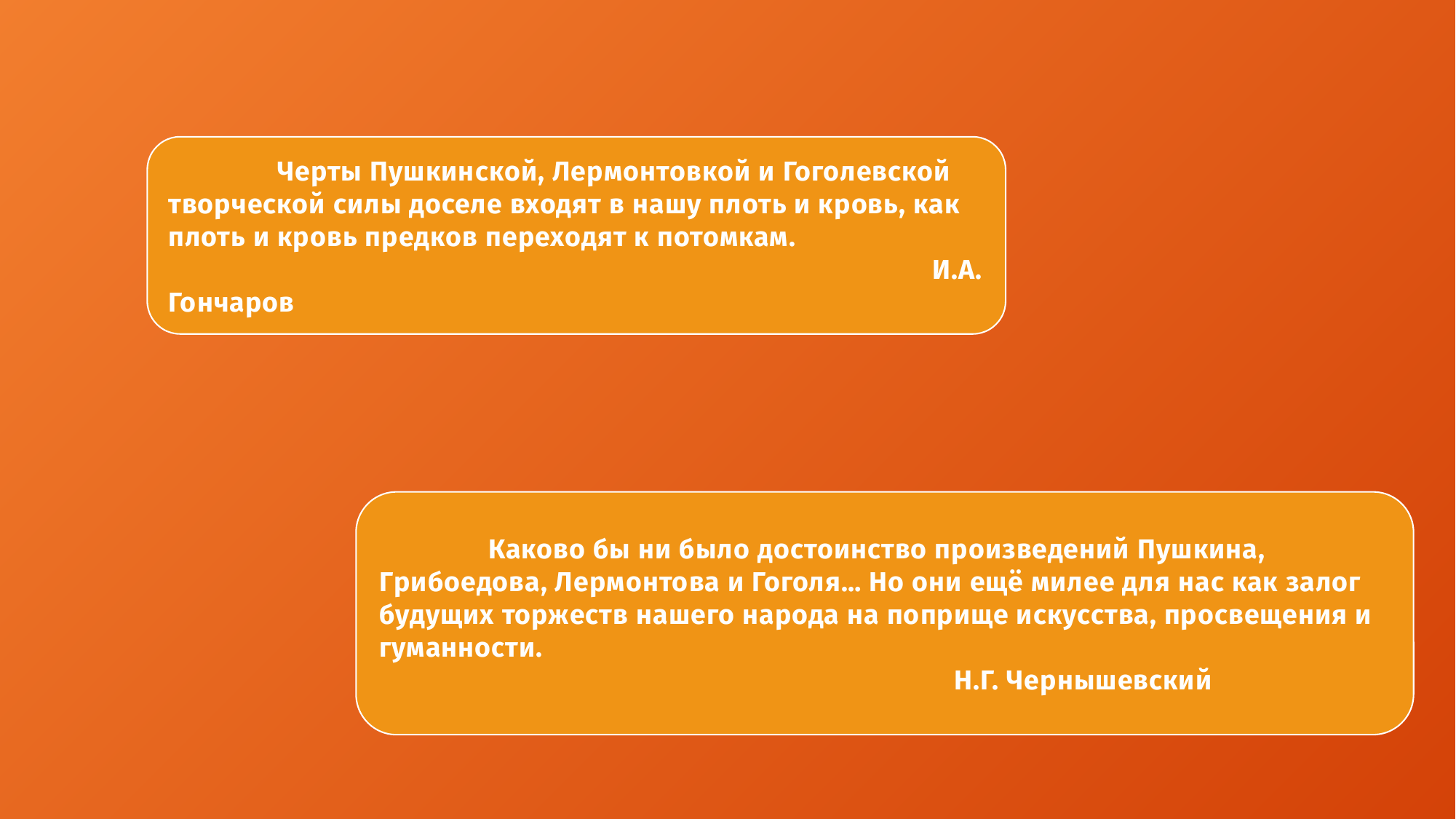

Черты Пушкинской, Лермонтовкой и Гоголевской творческой силы доселе входят в нашу плоть и кровь, как плоть и кровь предков переходят к потомкам.
							И.А. Гончаров
	Каково бы ни было достоинство произведений Пушкина, Грибоедова, Лермонтова и Гоголя… Но они ещё милее для нас как залог будущих торжеств нашего народа на поприще искусства, просвещения и гуманности.
					    Н.Г. Чернышевский